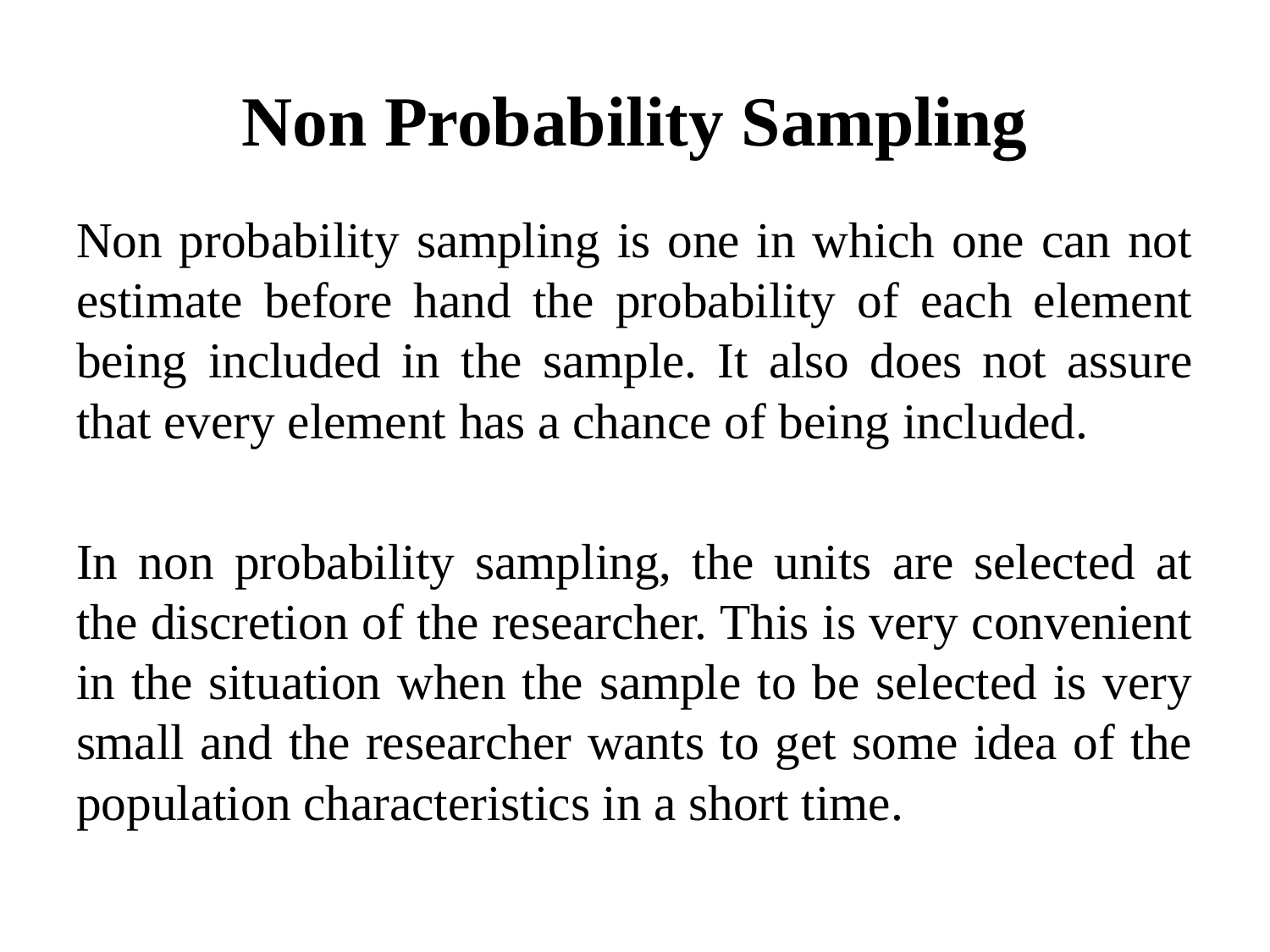

# Non Probability Sampling
Non probability sampling is one in which one can not estimate before hand the probability of each element being included in the sample. It also does not assure that every element has a chance of being included.

In non probability sampling, the units are selected at the discretion of the researcher. This is very convenient in the situation when the sample to be selected is very small and the researcher wants to get some idea of the population characteristics in a short time.